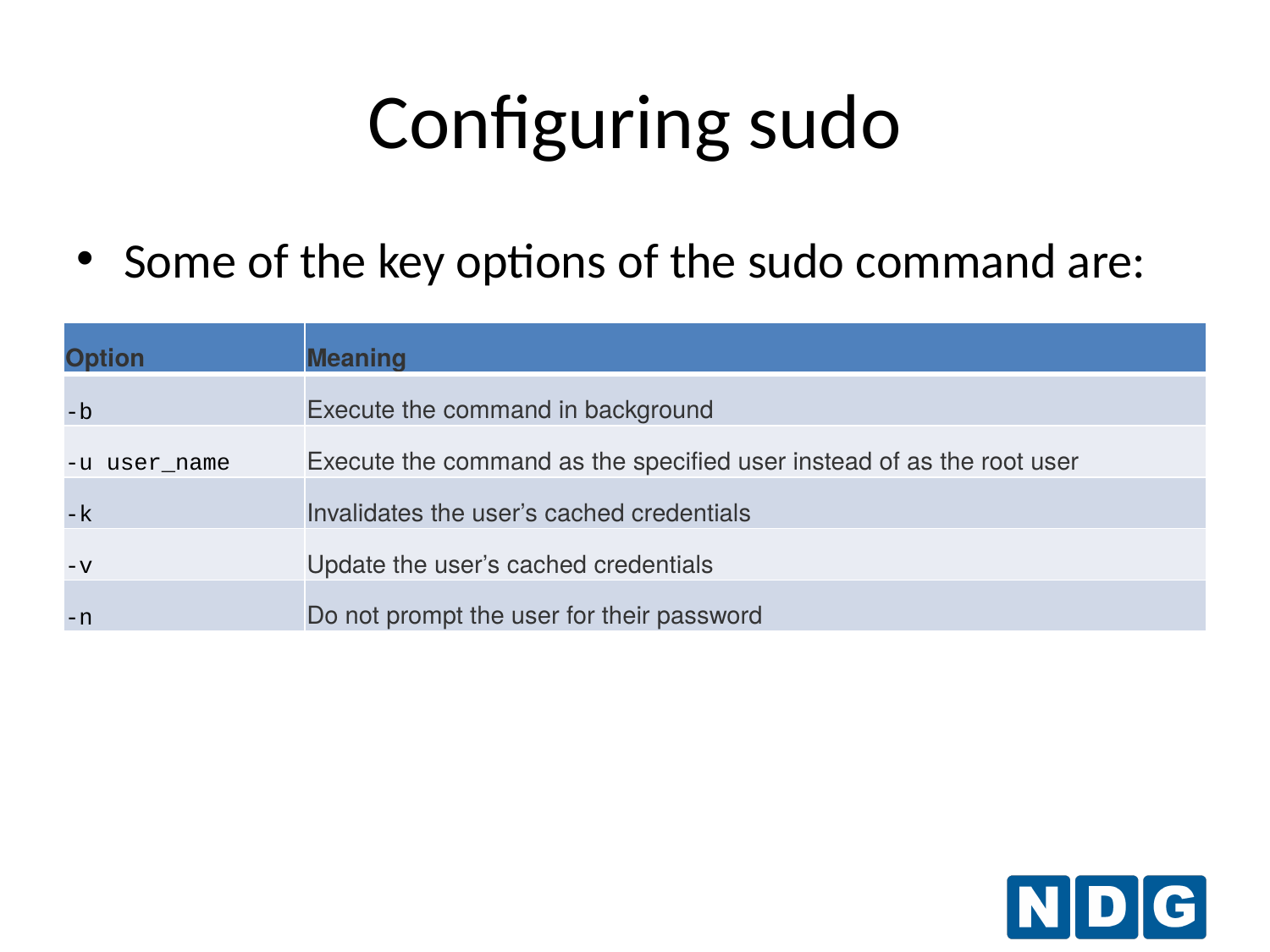

# Configuring sudo
Some of the key options of the sudo command are:
| Option | Meaning |
| --- | --- |
| -b | Execute the command in background |
| -u user\_name | Execute the command as the specified user instead of as the root user |
| -k | Invalidates the user’s cached credentials |
| -v | Update the user’s cached credentials |
| -n | Do not prompt the user for their password |